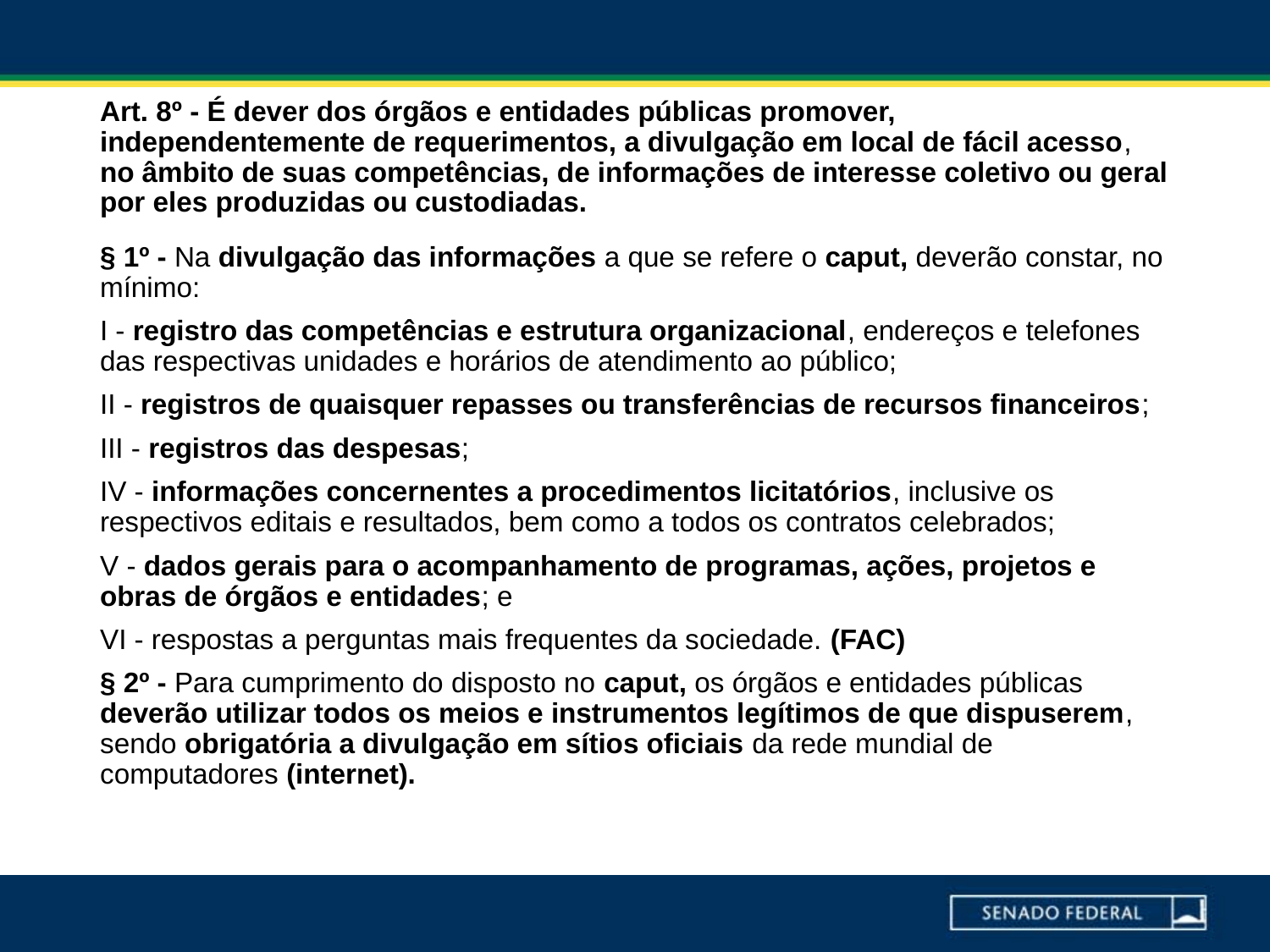

# Art. 8º - É dever dos órgãos e entidades públicas promover, independentemente de requerimentos, a divulgação em local de fácil acesso, no âmbito de suas competências, de informações de interesse coletivo ou geral por eles produzidas ou custodiadas.
§ 1º - Na divulgação das informações a que se refere o caput, deverão constar, no mínimo:
I - registro das competências e estrutura organizacional, endereços e telefones das respectivas unidades e horários de atendimento ao público;
II - registros de quaisquer repasses ou transferências de recursos financeiros;
III - registros das despesas;
IV - informações concernentes a procedimentos licitatórios, inclusive os respectivos editais e resultados, bem como a todos os contratos celebrados;
V - dados gerais para o acompanhamento de programas, ações, projetos e obras de órgãos e entidades; e
VI - respostas a perguntas mais frequentes da sociedade. (FAC)
§ 2º - Para cumprimento do disposto no caput, os órgãos e entidades públicas deverão utilizar todos os meios e instrumentos legítimos de que dispuserem, sendo obrigatória a divulgação em sítios oficiais da rede mundial de computadores (internet).